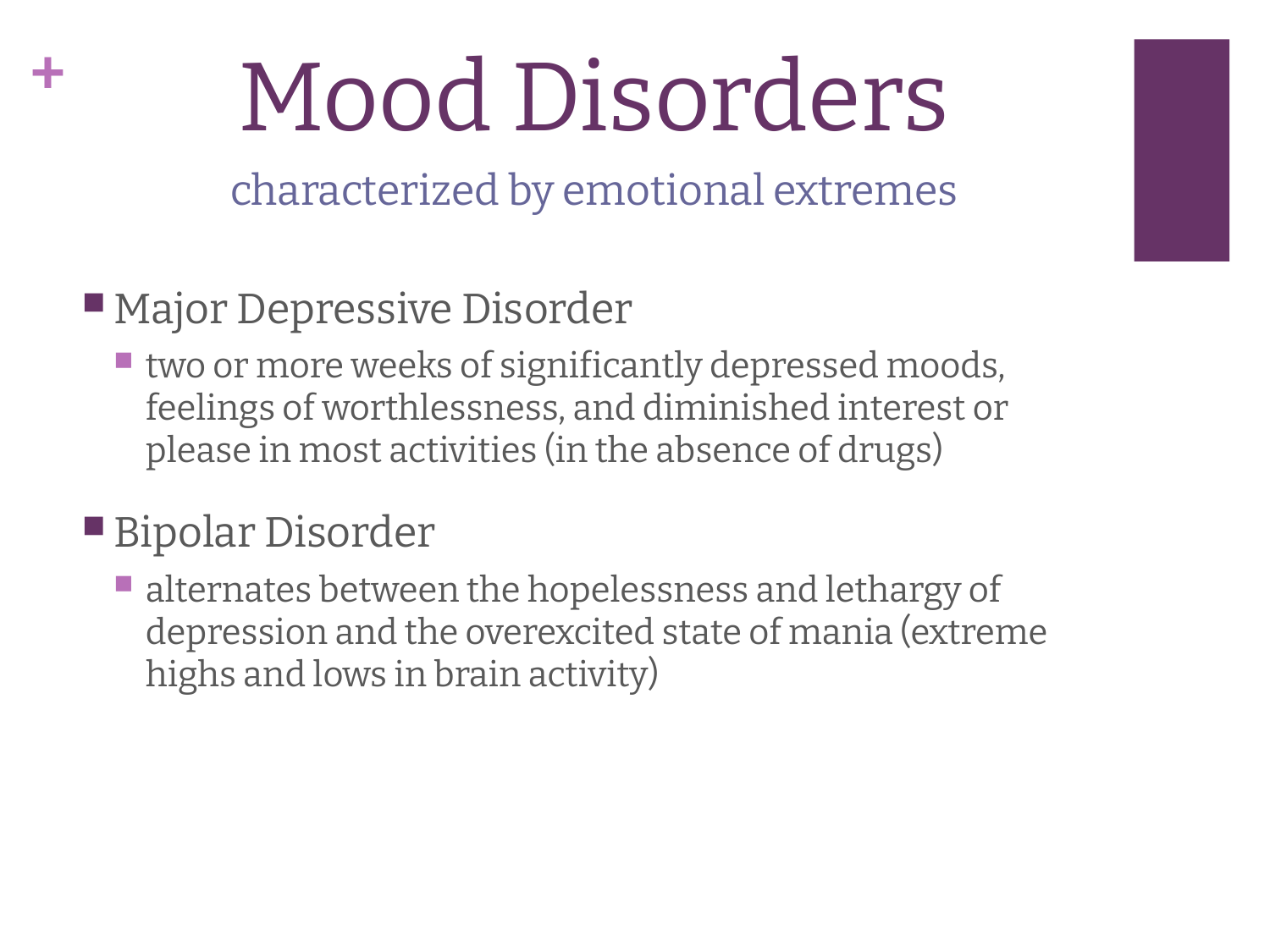

# Mood Disorders
characterized by emotional extremes
Major Depressive Disorder
two or more weeks of significantly depressed moods, feelings of worthlessness, and diminished interest or please in most activities (in the absence of drugs)
Bipolar Disorder
alternates between the hopelessness and lethargy of depression and the overexcited state of mania (extreme highs and lows in brain activity)